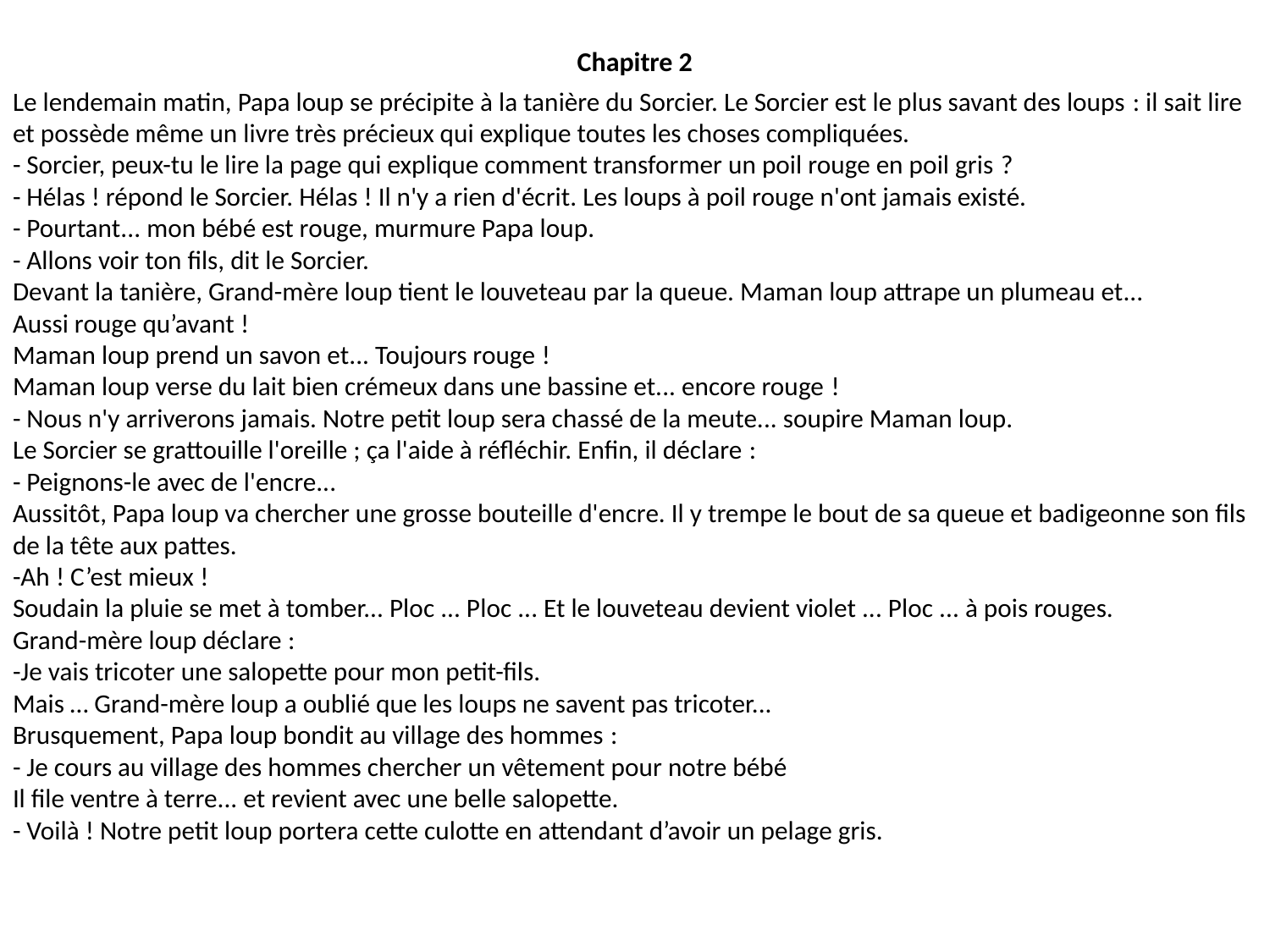

# Chapitre 2
Le lendemain matin, Papa loup se précipite à la tanière du Sorcier. Le Sorcier est le plus savant des loups : il sait lire et possède même un livre très précieux qui explique toutes les choses compliquées.
- Sorcier, peux-tu le lire la page qui explique comment transformer un poil rouge en poil gris ?
- Hélas ! répond le Sorcier. Hélas ! Il n'y a rien d'écrit. Les loups à poil rouge n'ont jamais existé.
- Pourtant... mon bébé est rouge, murmure Papa loup.
- Allons voir ton fils, dit le Sorcier.
Devant la tanière, Grand-mère loup tient le louveteau par la queue. Maman loup attrape un plumeau et...
Aussi rouge qu’avant !
Maman loup prend un savon et... Toujours rouge !
Maman loup verse du lait bien crémeux dans une bassine et... encore rouge !
- Nous n'y arriverons jamais. Notre petit loup sera chassé de la meute... soupire Maman loup.
Le Sorcier se grattouille l'oreille ; ça l'aide à réfléchir. Enfin, il déclare :
- Peignons-le avec de l'encre...
Aussitôt, Papa loup va chercher une grosse bouteille d'encre. Il y trempe le bout de sa queue et badigeonne son fils de la tête aux pattes.
-Ah ! C’est mieux !
Soudain la pluie se met à tomber... Ploc ... Ploc ... Et le louveteau devient violet ... Ploc ... à pois rouges.
Grand-mère loup déclare :
-Je vais tricoter une salopette pour mon petit-fils.
Mais … Grand-mère loup a oublié que les loups ne savent pas tricoter...
Brusquement, Papa loup bondit au village des hommes :
- Je cours au village des hommes chercher un vêtement pour notre bébé
Il file ventre à terre... et revient avec une belle salopette.
- Voilà ! Notre petit loup portera cette culotte en attendant d’avoir un pelage gris.